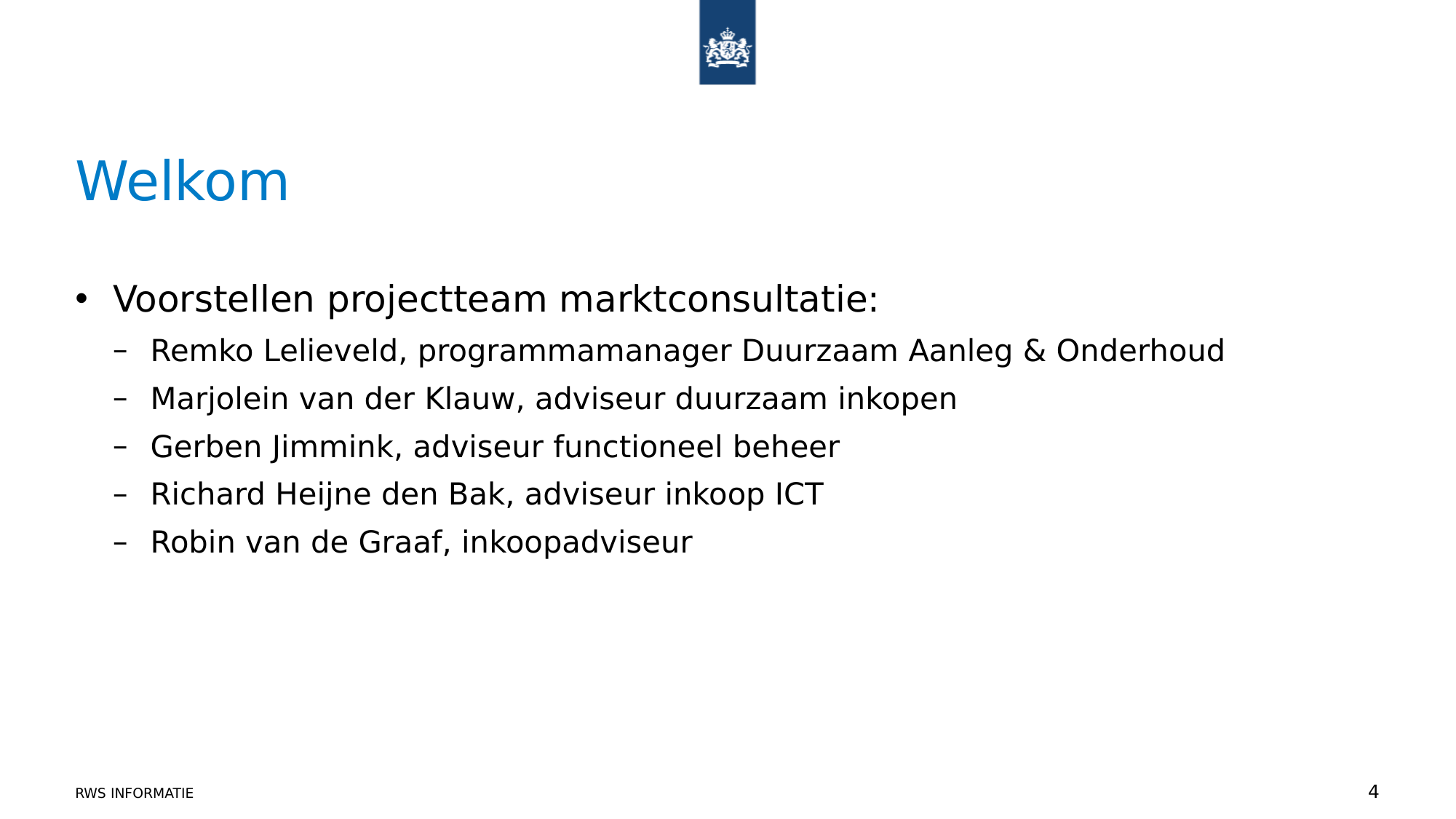

# Welkom
Voorstellen projectteam marktconsultatie:
Remko Lelieveld, programmamanager Duurzaam Aanleg & Onderhoud
Marjolein van der Klauw, adviseur duurzaam inkopen
Gerben Jimmink, adviseur functioneel beheer
Richard Heijne den Bak, adviseur inkoop ICT
Robin van de Graaf, inkoopadviseur
RWS INFORMATIE
4